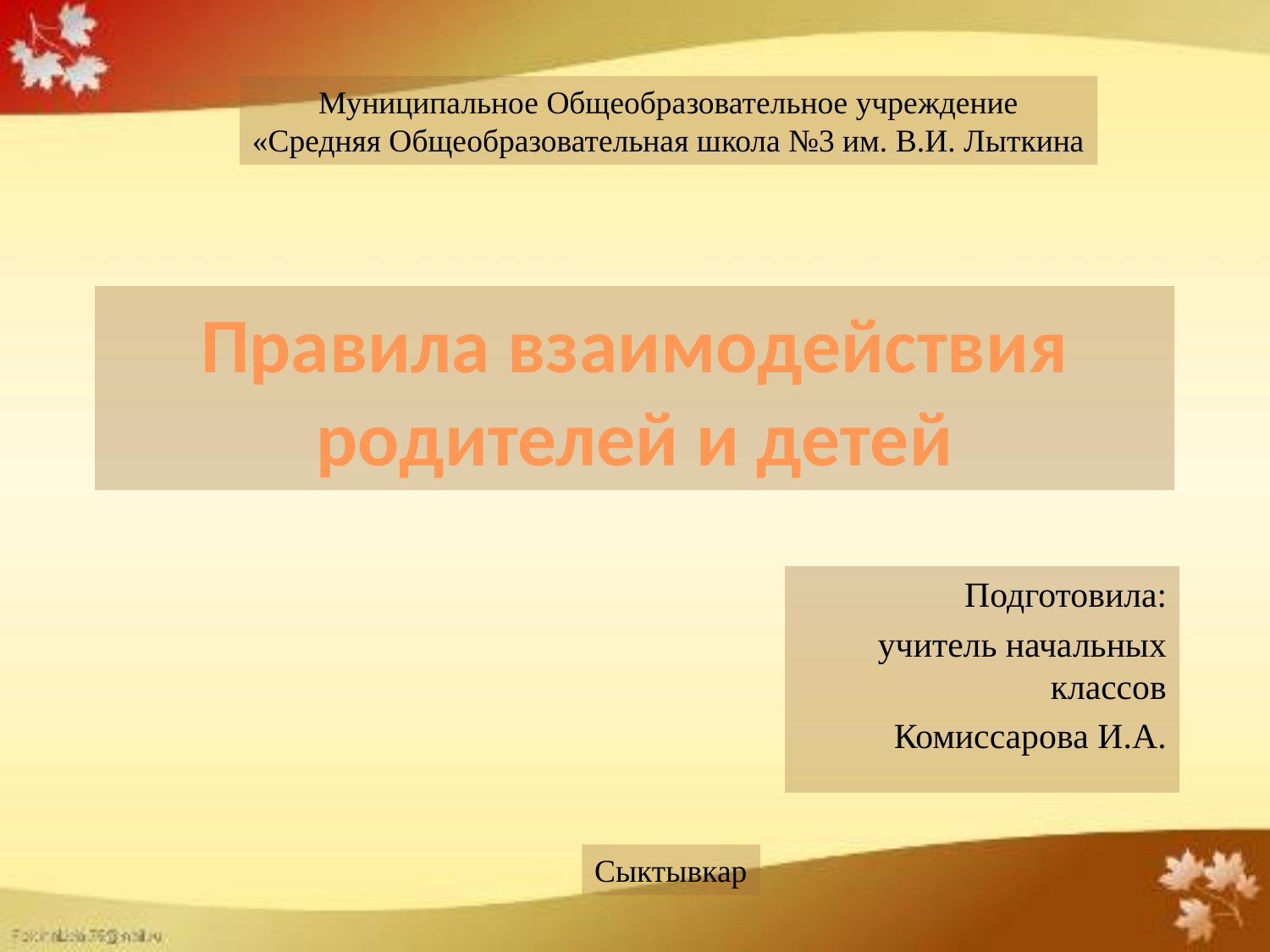

Муниципальное Общеобразовательное учреждение
«Средняя Общеобразовательная школа №3 им. В.И. Лыткина
# Правила взаимодействия родителей и детей
Подготовила:
учитель начальных классов
Комиссарова И.А.
Сыктывкар